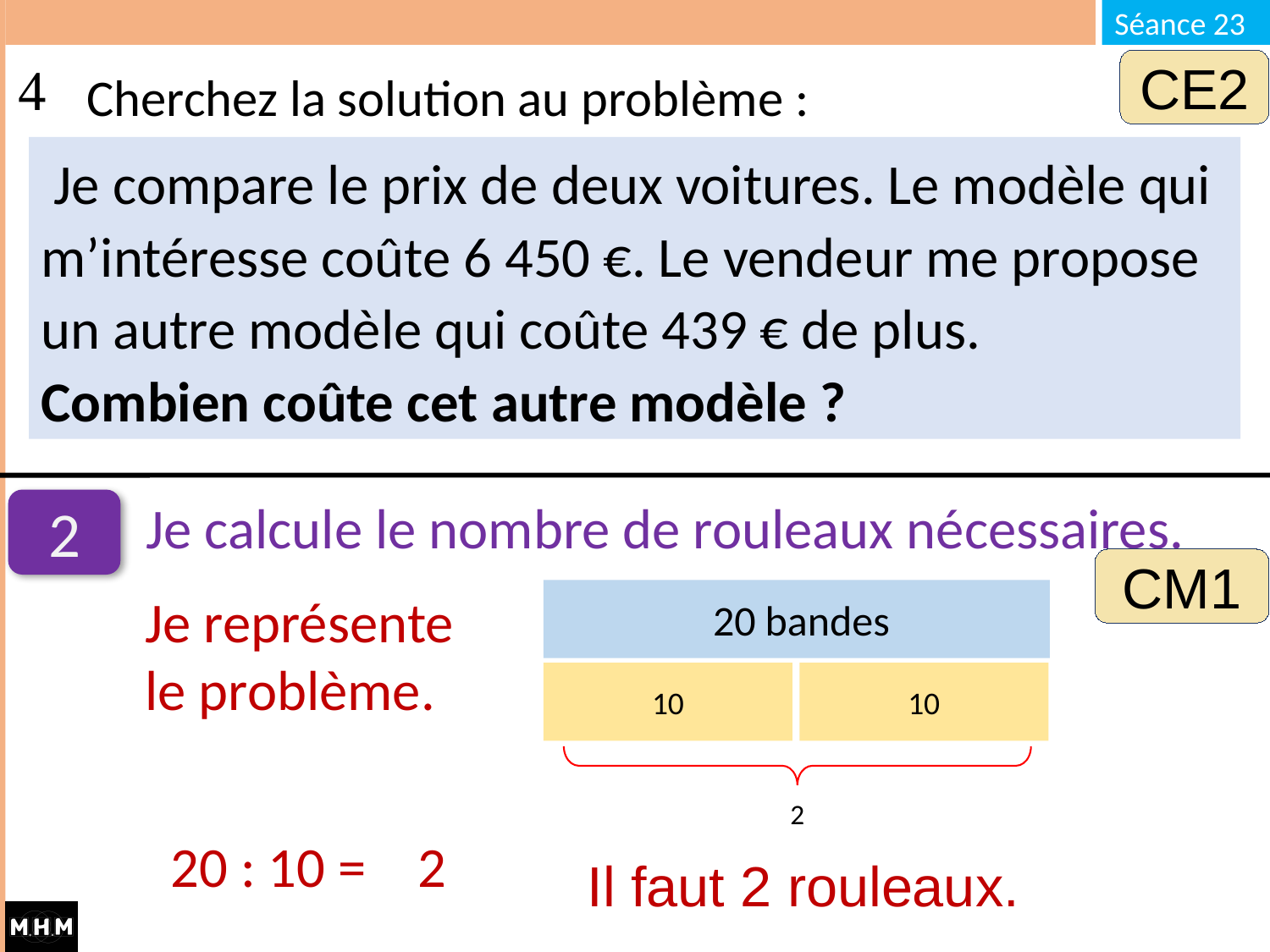

Cherchez la solution au problème :
CE2
 Je compare le prix de deux voitures. Le modèle qui m’intéresse coûte 6 450 €. Le vendeur me propose un autre modèle qui coûte 439 € de plus.
Combien coûte cet autre modèle ?

Je calcule le nombre de rouleaux nécessaires.
2
CM1
Je représente
le problème.

 20 bandes
10
2
10
20 : 10 =
2
Il faut 2 rouleaux.
#